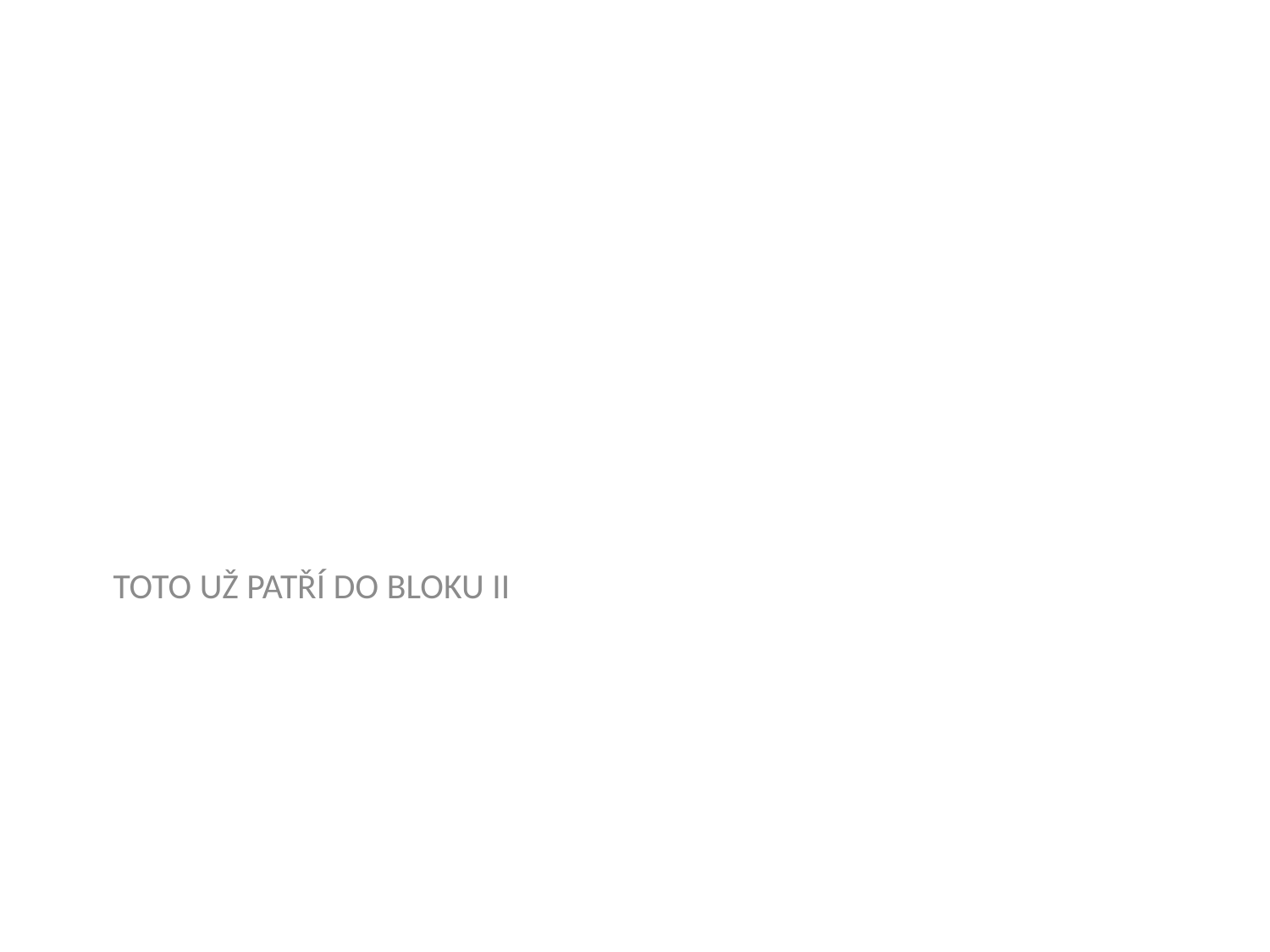

TOTO UŽ PATŘÍ DO BLOKU II
#